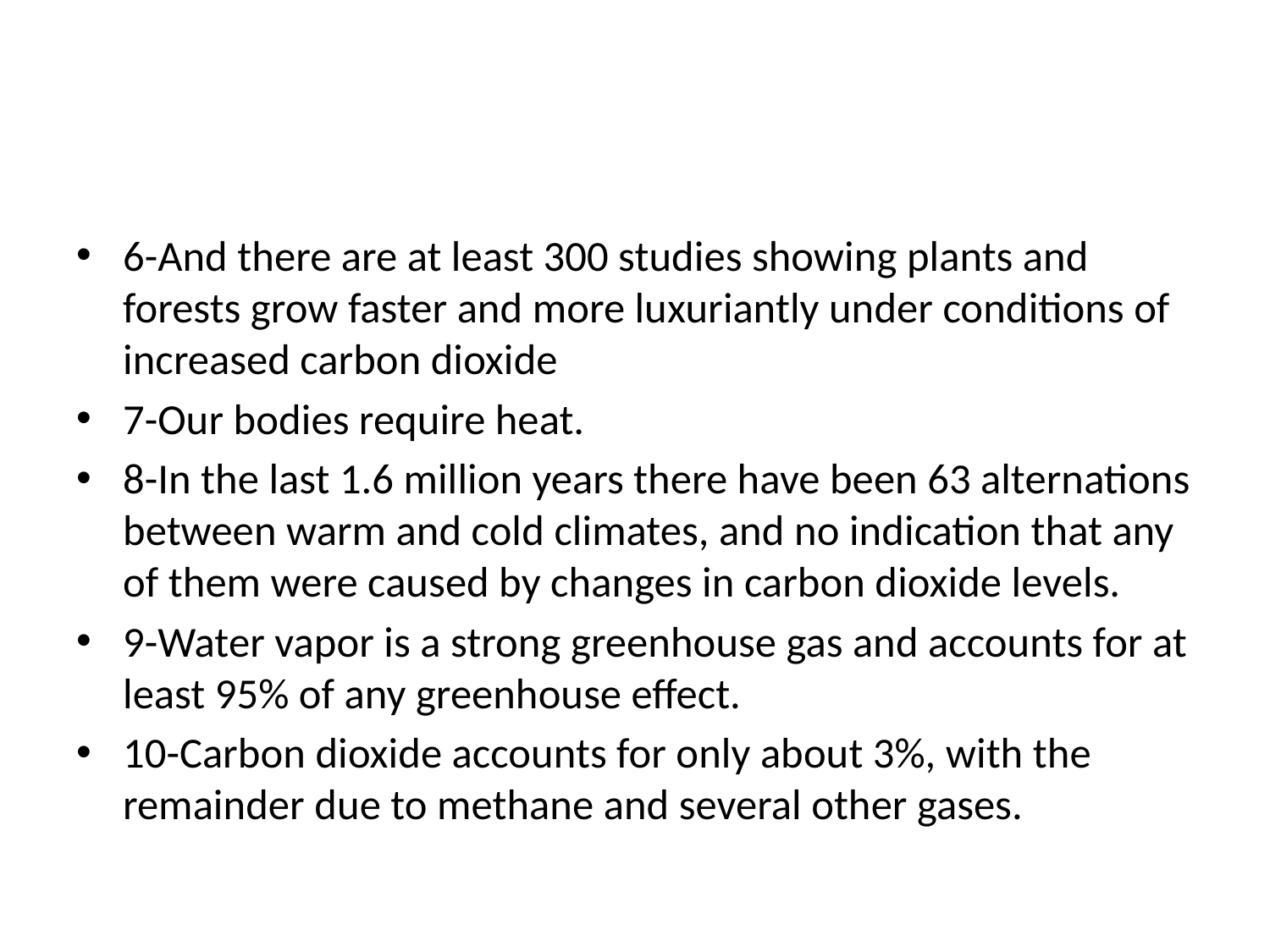

#
6-And there are at least 300 studies showing plants and forests grow faster and more luxuriantly under conditions of increased carbon dioxide
7-Our bodies require heat.
8-In the last 1.6 million years there have been 63 alternations between warm and cold climates, and no indication that any of them were caused by changes in carbon dioxide levels.
9-Water vapor is a strong greenhouse gas and accounts for at least 95% of any greenhouse effect.
10-Carbon dioxide accounts for only about 3%, with the remainder due to methane and several other gases.